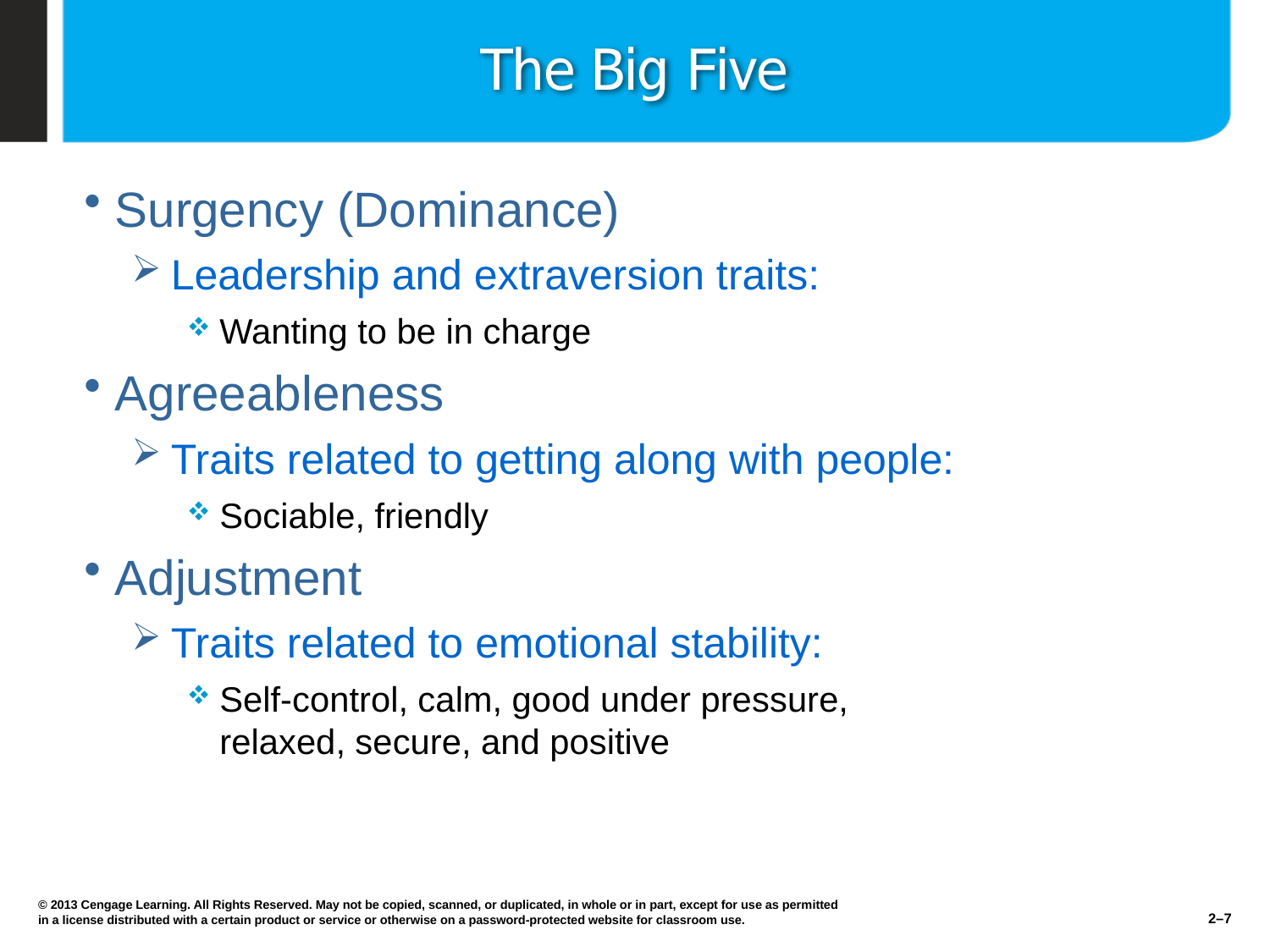

# The Big Five
Surgency (Dominance)
Leadership and extraversion traits:
Wanting to be in charge
Agreeableness
Traits related to getting along with people:
Sociable, friendly
Adjustment
Traits related to emotional stability:
Self-control, calm, good under pressure, relaxed, secure, and positive

© 2013 Cengage Learning. All Rights Reserved. May not be copied, scanned, or duplicated, in whole or in part, except for use as permitted in a license distributed with a certain product or service or otherwise on a password-protected website for classroom use.
2–7